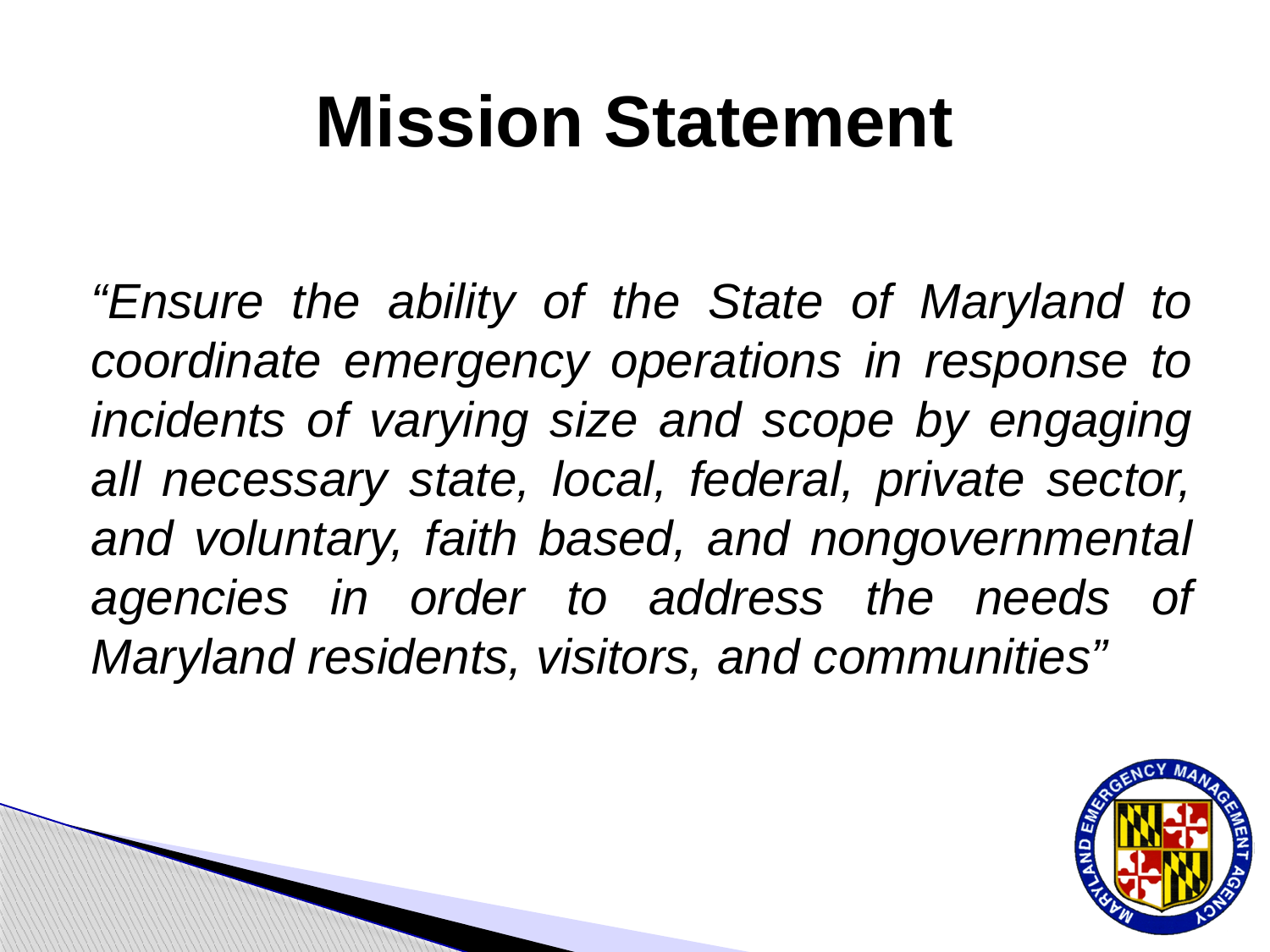

# Mission Statement

“Ensure the ability of the State of Maryland to coordinate emergency operations in response to incidents of varying size and scope by engaging all necessary state, local, federal, private sector, and voluntary, faith based, and nongovernmental agencies in order to address the needs of Maryland residents, visitors, and communities”